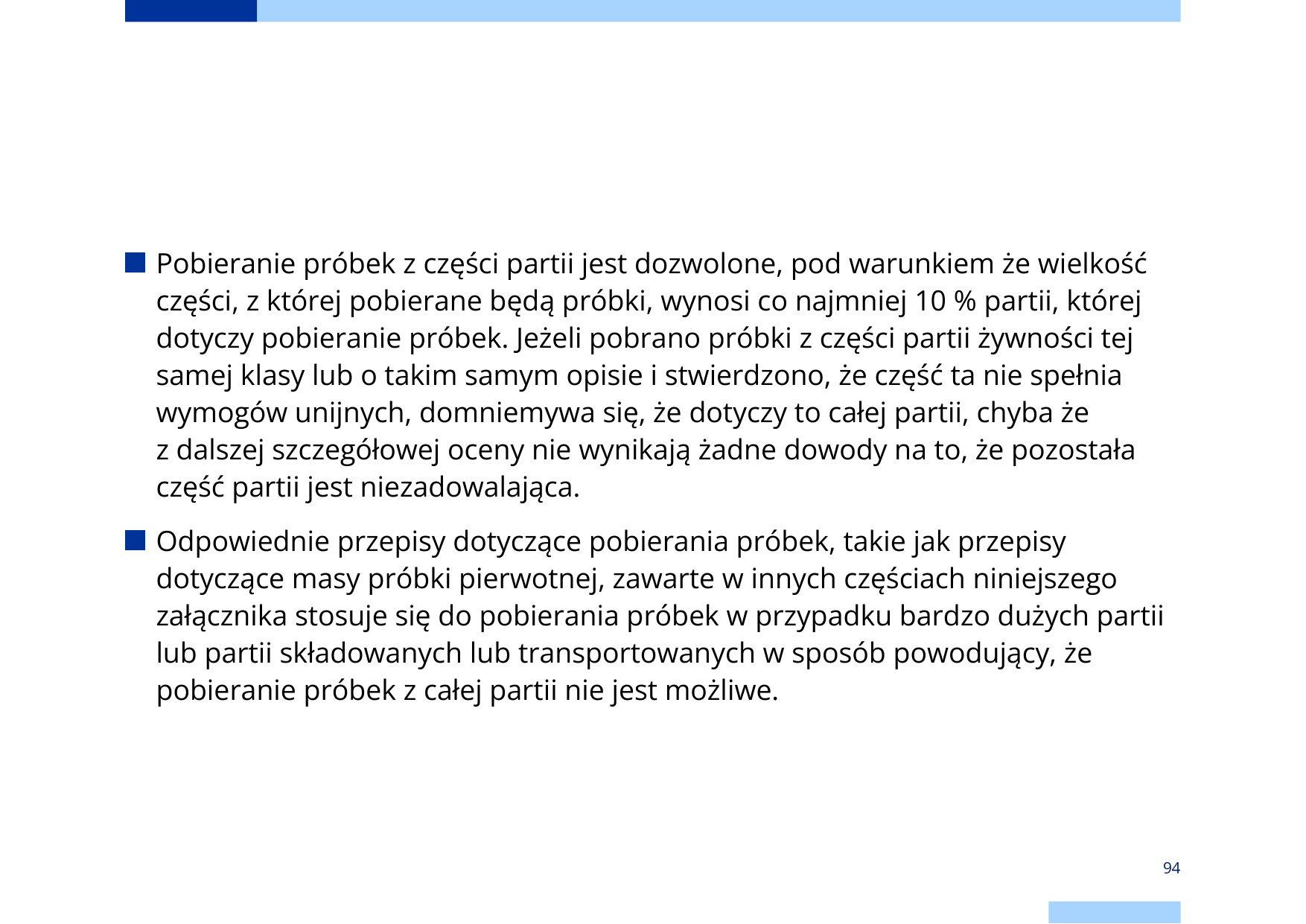

#
Pobieranie próbek z części partii jest dozwolone, pod warunkiem że wielkość części, z której pobierane będą próbki, wynosi co najmniej 10 % partii, której dotyczy pobieranie próbek. Jeżeli pobrano próbki z części partii żywności tej samej klasy lub o takim samym opisie i stwierdzono, że część ta nie spełnia wymogów unijnych, domniemywa się, że dotyczy to całej partii, chyba że z dalszej szczegółowej oceny nie wynikają żadne dowody na to, że pozostała część partii jest niezadowalająca.
Odpowiednie przepisy dotyczące pobierania próbek, takie jak przepisy dotyczące masy próbki pierwotnej, zawarte w innych częściach niniejszego załącznika stosuje się do pobierania próbek w przypadku bardzo dużych partii lub partii składowanych lub transportowanych w sposób powodujący, że pobieranie próbek z całej partii nie jest możliwe.

94